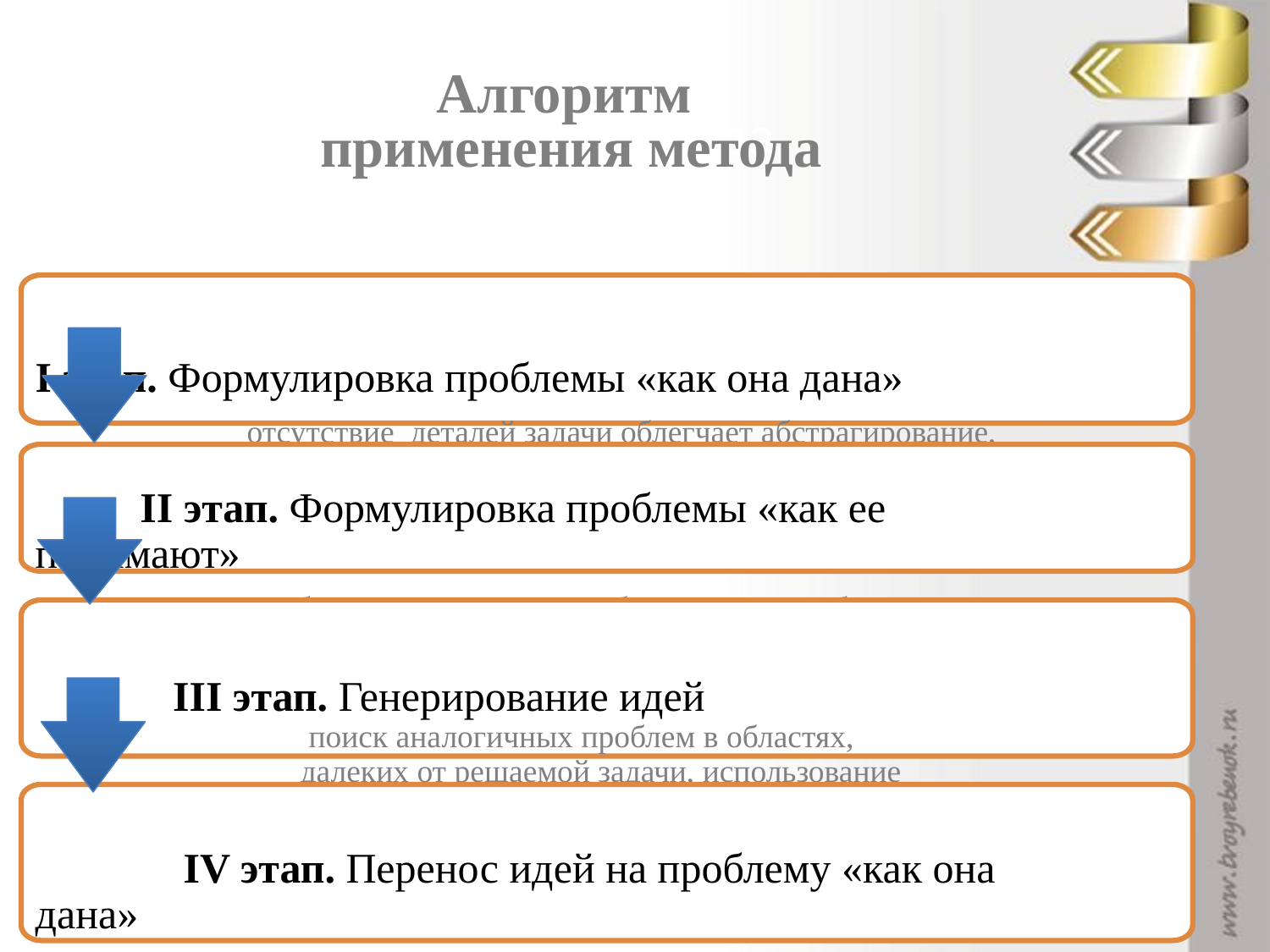

Алгоритм
применения метода
# Алгоритм применения метода

I этап. Формулировка проблемы «как она дана»
отсутствие  деталей задачи облегчает абстрагирование,
помогает уйти от привычного хода мышления

           II этап. Формулировка проблемы «как ее понимают»
проблема уточняется и дробится на подпроблемы

             III этап. Генерирование идей
                                  поиск аналогичных проблем в областях,
                                 далеких от решаемой задачи, использование аналогий

              IV этап. Перенос идей на проблему «как она дана»
важный элемент – критическая оценка идей экспертами